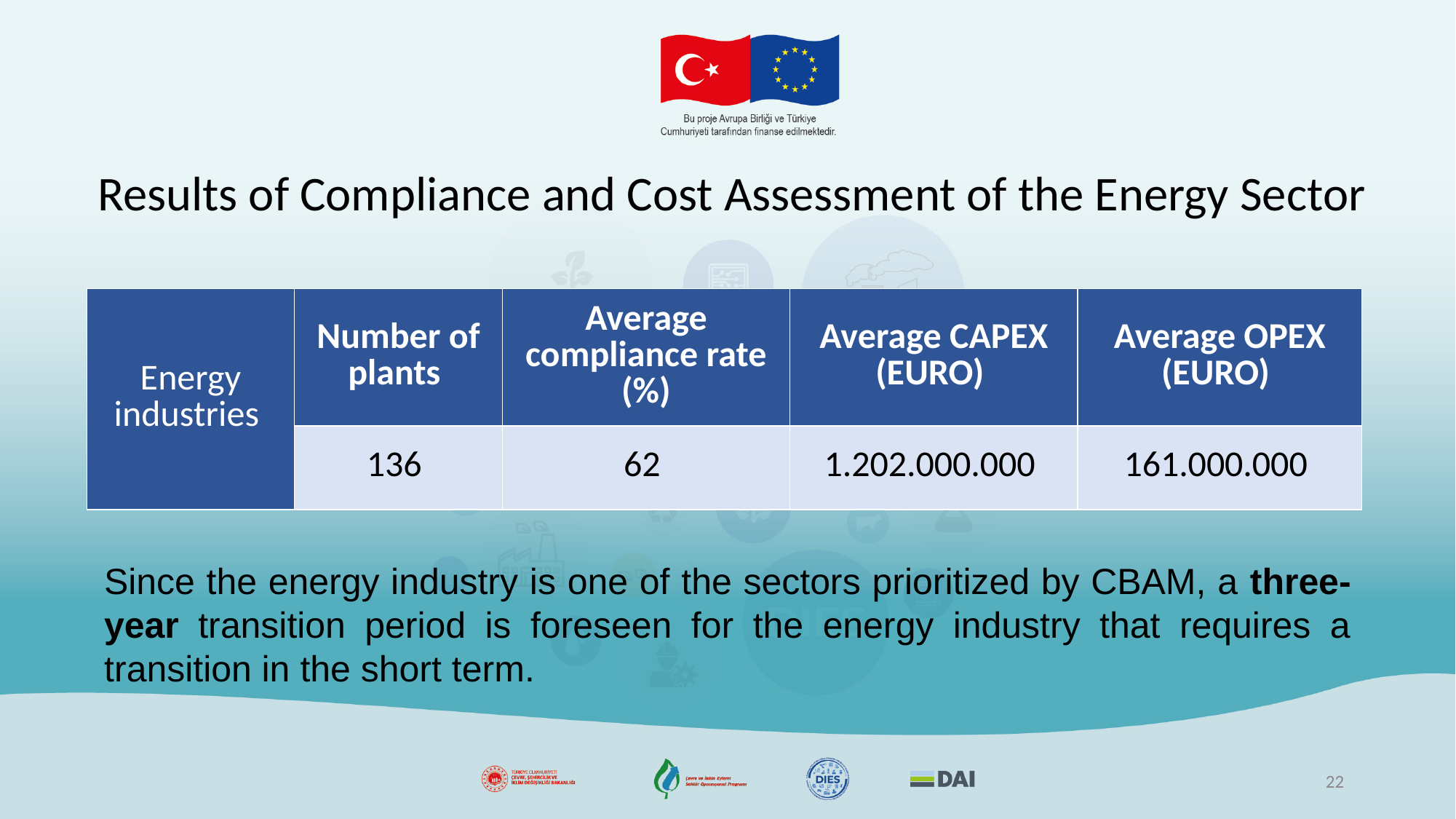

# Results of Compliance and Cost Assessment of the Energy Sector
| Energy industries | Number of plants | Average compliance rate (%) | Average CAPEX (EURO) | Average OPEX (EURO) |
| --- | --- | --- | --- | --- |
|  | 136 | 62 | 1.202.000.000 | 161.000.000 |
Since the energy industry is one of the sectors prioritized by CBAM, a three-year transition period is foreseen for the energy industry that requires a transition in the short term.
22